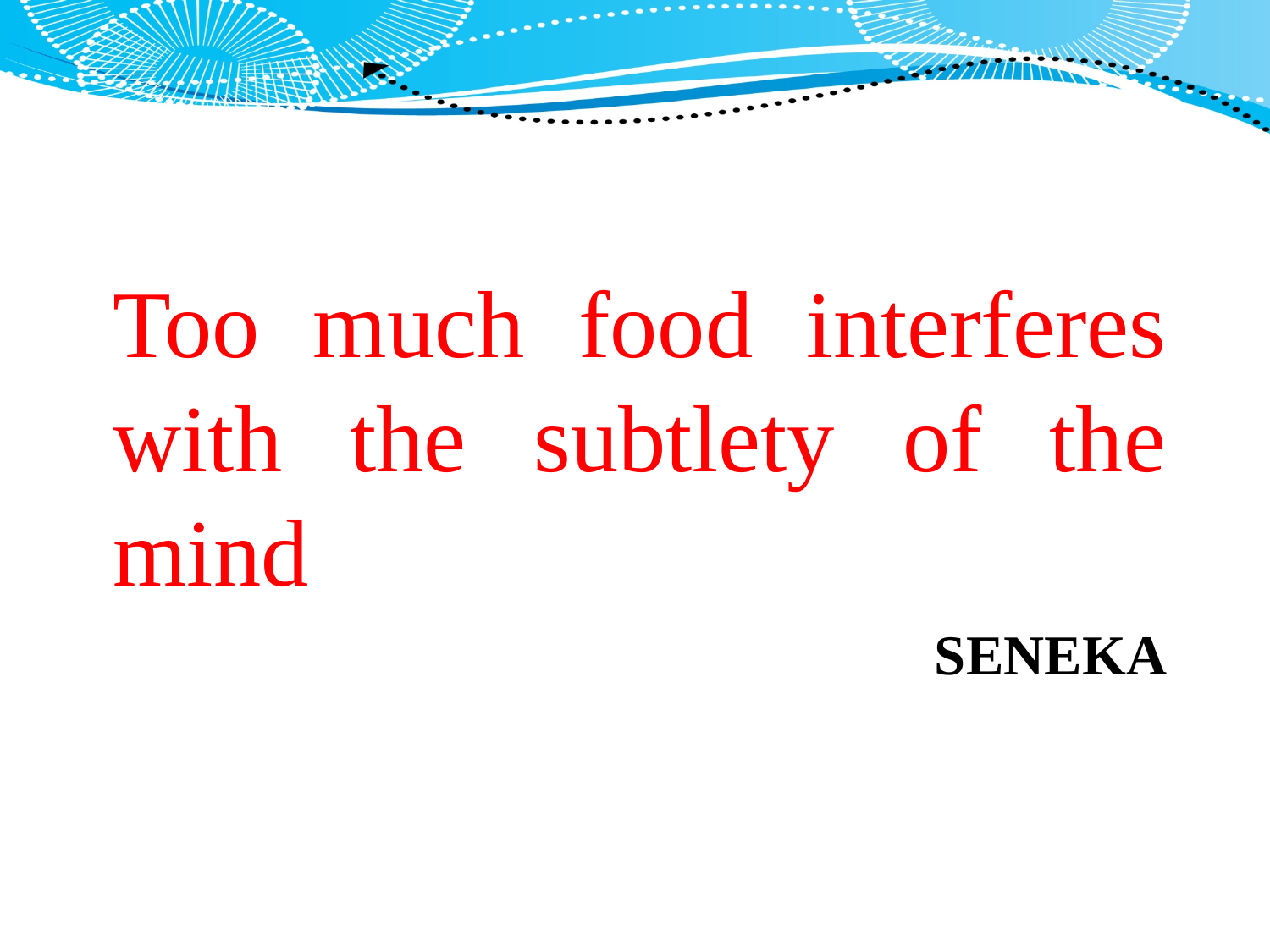

Too much food interferes with the subtlety of the mind
# seneka